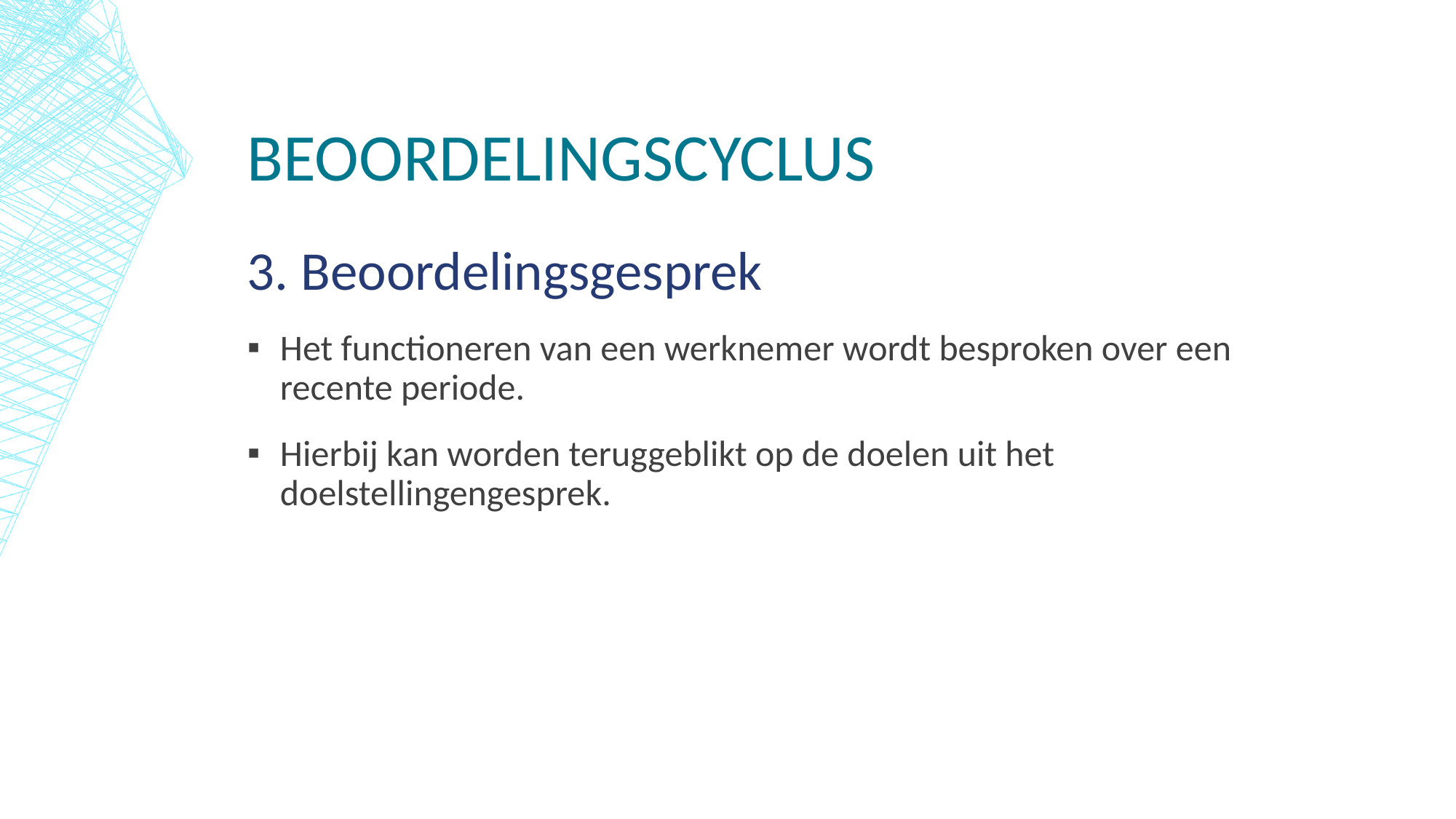

# Beoordelingscyclus
3. Beoordelingsgesprek
Het functioneren van een werknemer wordt besproken over een recente periode.
Hierbij kan worden teruggeblikt op de doelen uit het doelstellingengesprek.